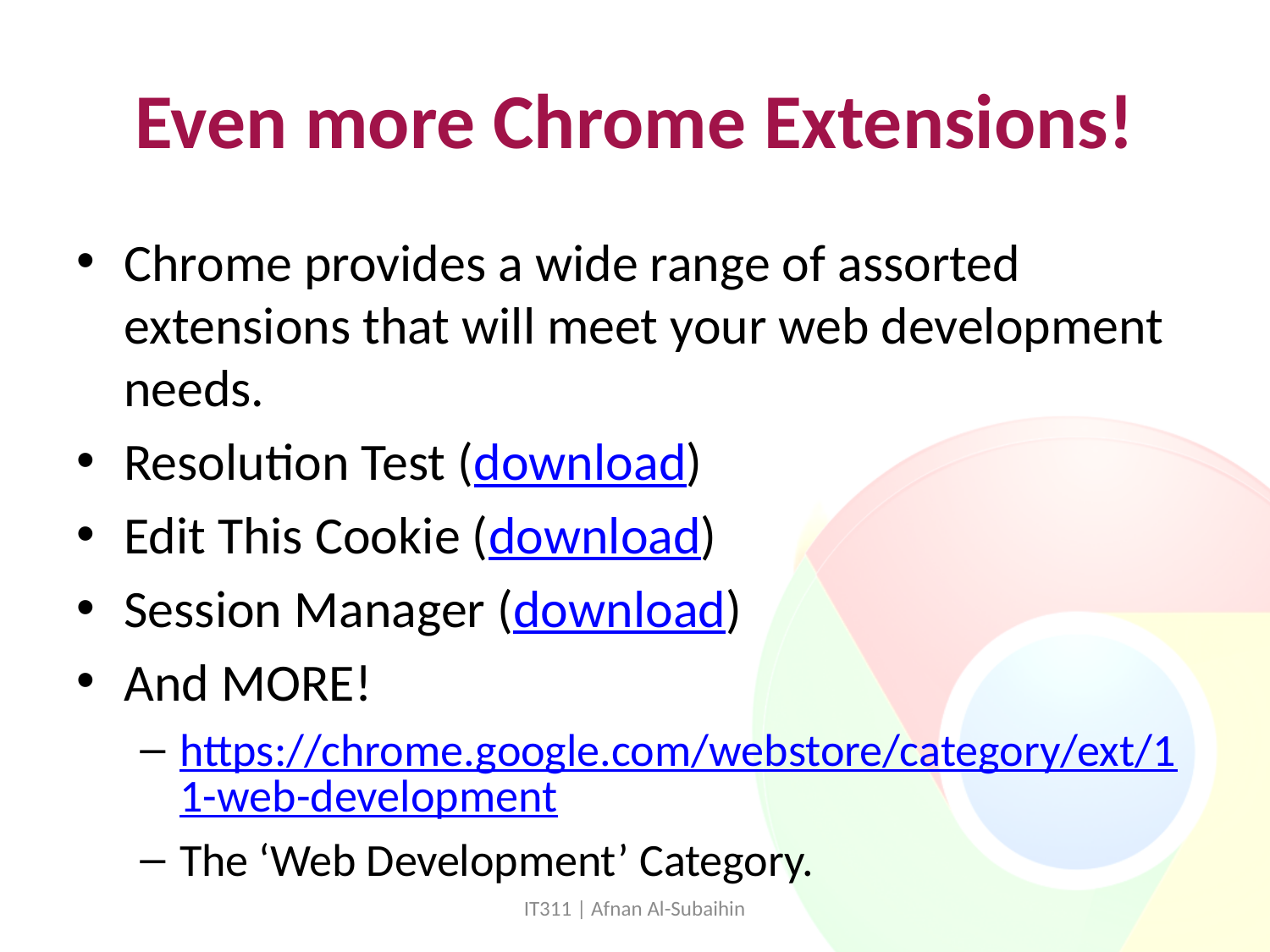

# Even more Chrome Extensions!
Chrome provides a wide range of assorted extensions that will meet your web development needs.
Resolution Test (download)
Edit This Cookie (download)
Session Manager (download)
And MORE!
https://chrome.google.com/webstore/category/ext/11-web-development
The ‘Web Development’ Category.
IT311 | Afnan Al-Subaihin